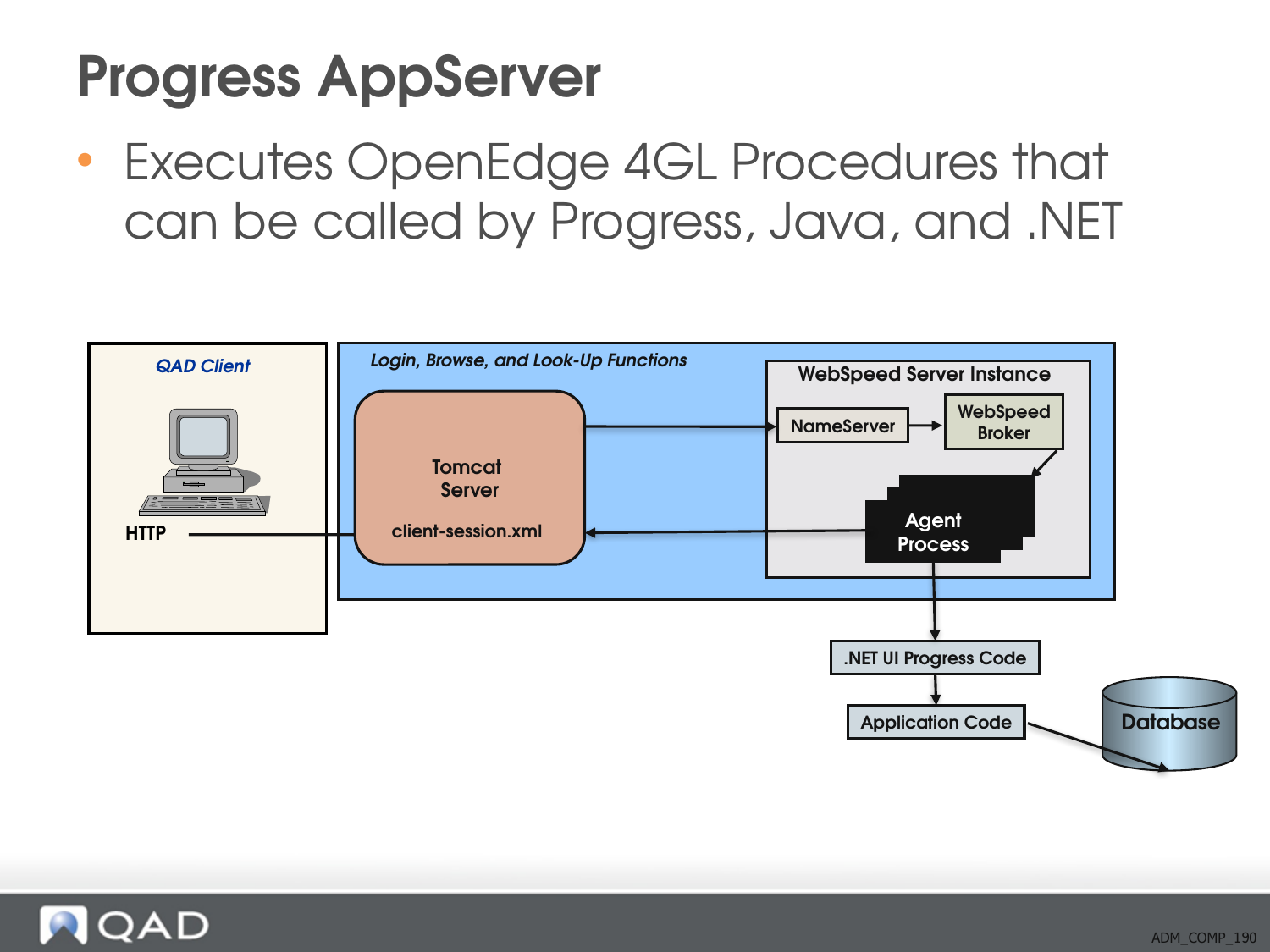

# Progress AppServer
Executes OpenEdge 4GL Procedures that can be called by Progress, Java, and .NET

Login, Browse, and Look-Up Functions

QAD Client
WebSpeed Server Instance

Tomcat
Server
WebSpeed
Broker
NameServer

Agent
Process
Agent
Process
Agent
Process
client-session.xml
HTTP

.NET UI Progress Code

Database
Application Code
ADM_COMP_190